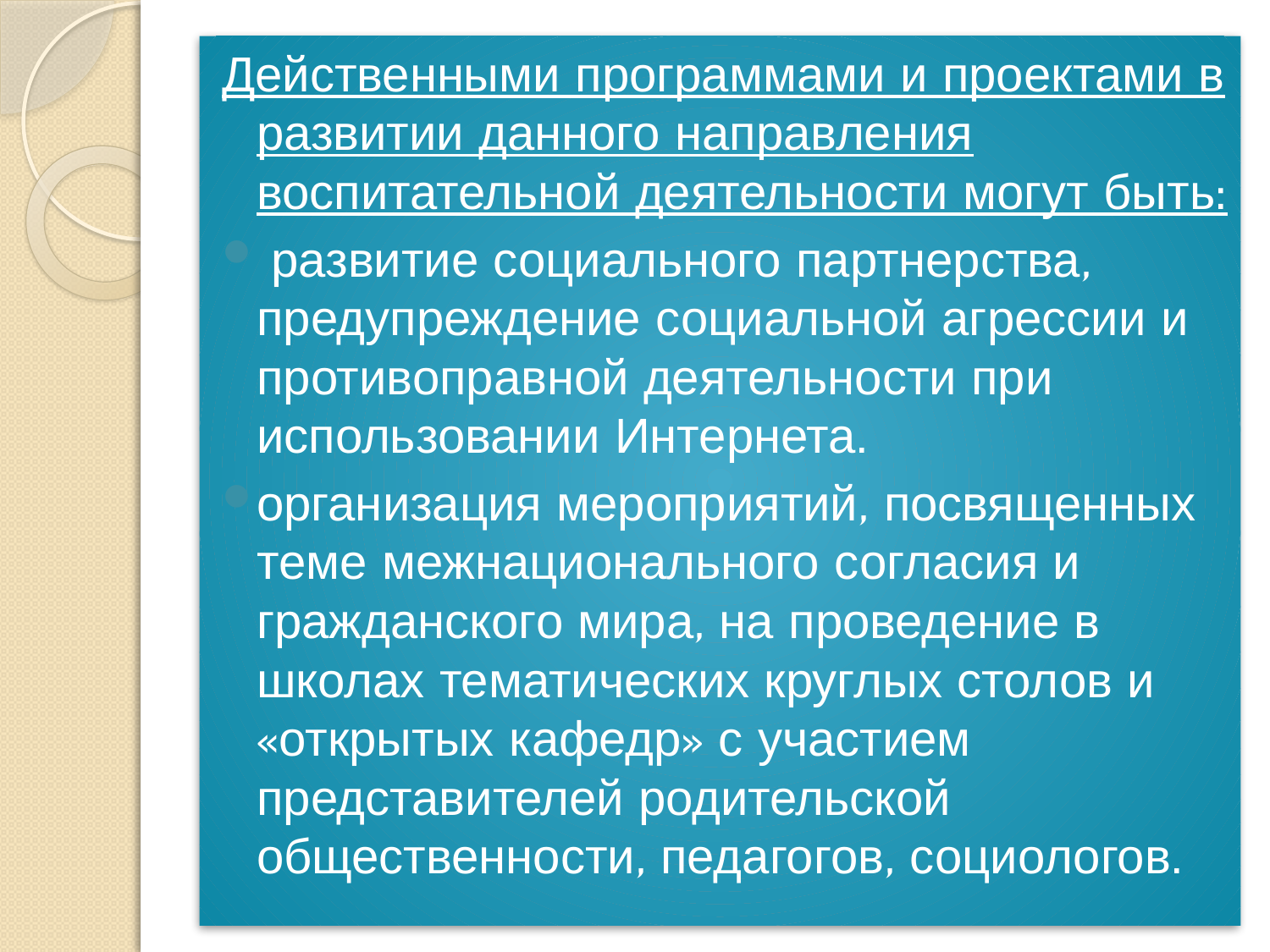

Действенными программами и проектами в развитии данного направления воспитательной деятельности могут быть:
 развитие социального партнерства, предупреждение социальной агрессии и противоправной деятельности при использовании Интернета.
организация мероприятий, посвященных теме межнационального согласия и гражданского мира, на проведение в школах тематических круглых столов и «открытых кафедр» с участием представителей родительской общественности, педагогов, социологов.